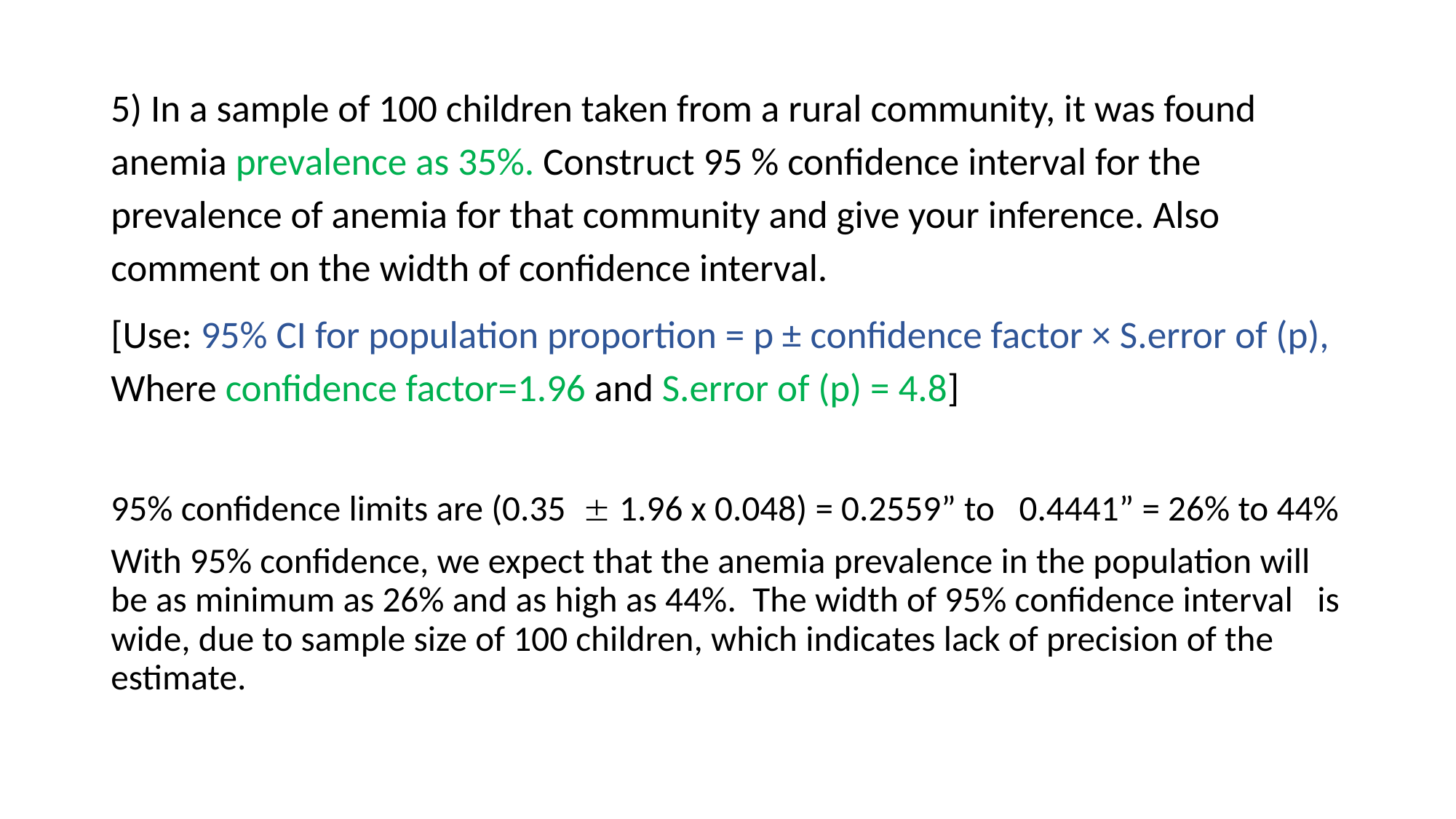

5) In a sample of 100 children taken from a rural community, it was found anemia prevalence as 35%. Construct 95 % confidence interval for the prevalence of anemia for that community and give your inference. Also comment on the width of confidence interval.
[Use: 95% CI for population proportion = p ± confidence factor × S.error of (p), Where confidence factor=1.96 and S.error of (p) = 4.8]

95% confidence limits are (0.35  ± 1.96 x 0.048) = 0.2559” to   0.4441” = 26% to 44%
With 95% confidence, we expect that the anemia prevalence in the population will be as minimum as 26% and as high as 44%.  The width of 95% confidence interval   is wide, due to sample size of 100 children, which indicates lack of precision of the estimate.